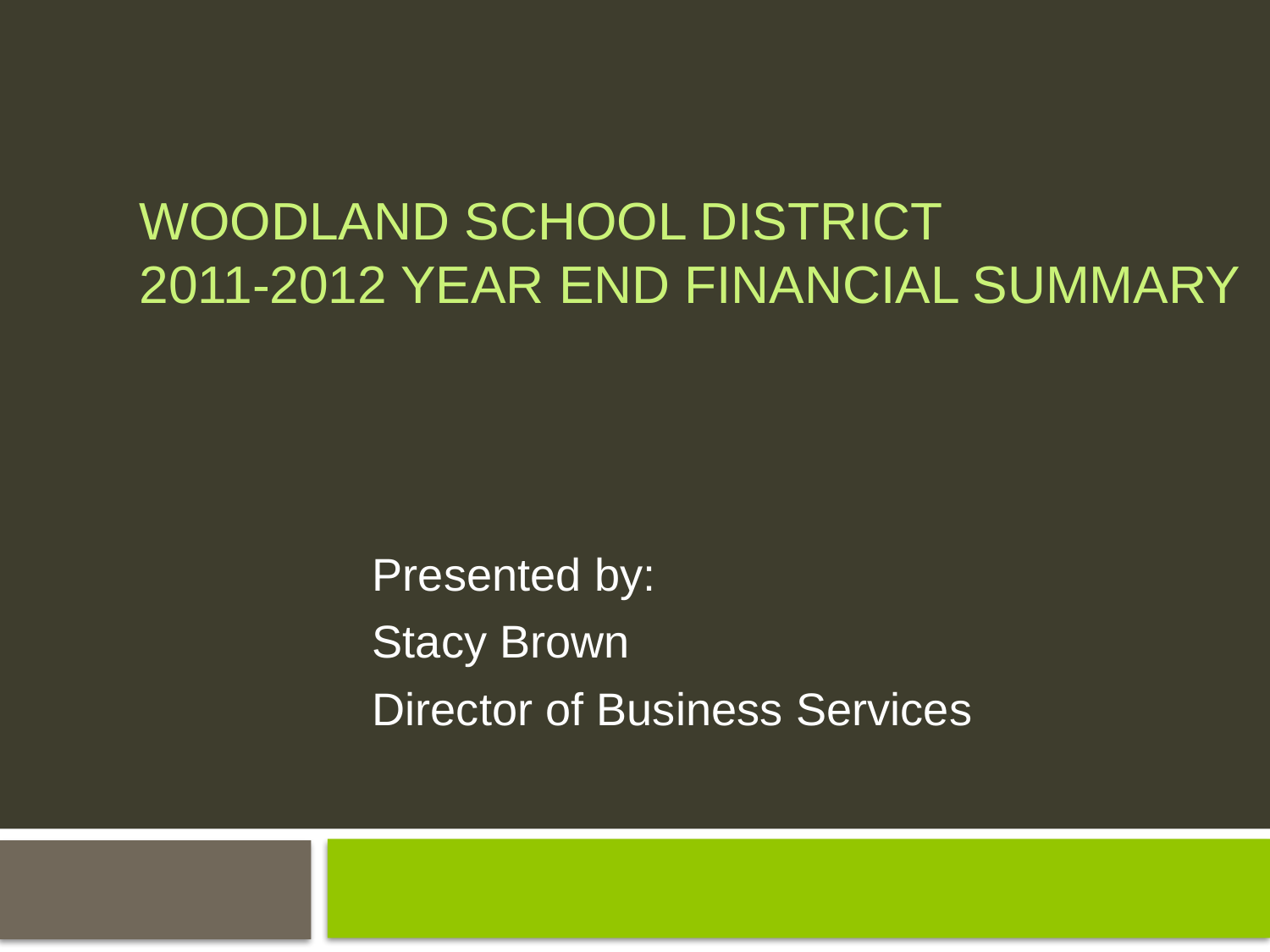

# WOODLAND School District 2011-2012 Year End Financial Summary
Presented by:
Stacy Brown
Director of Business Services